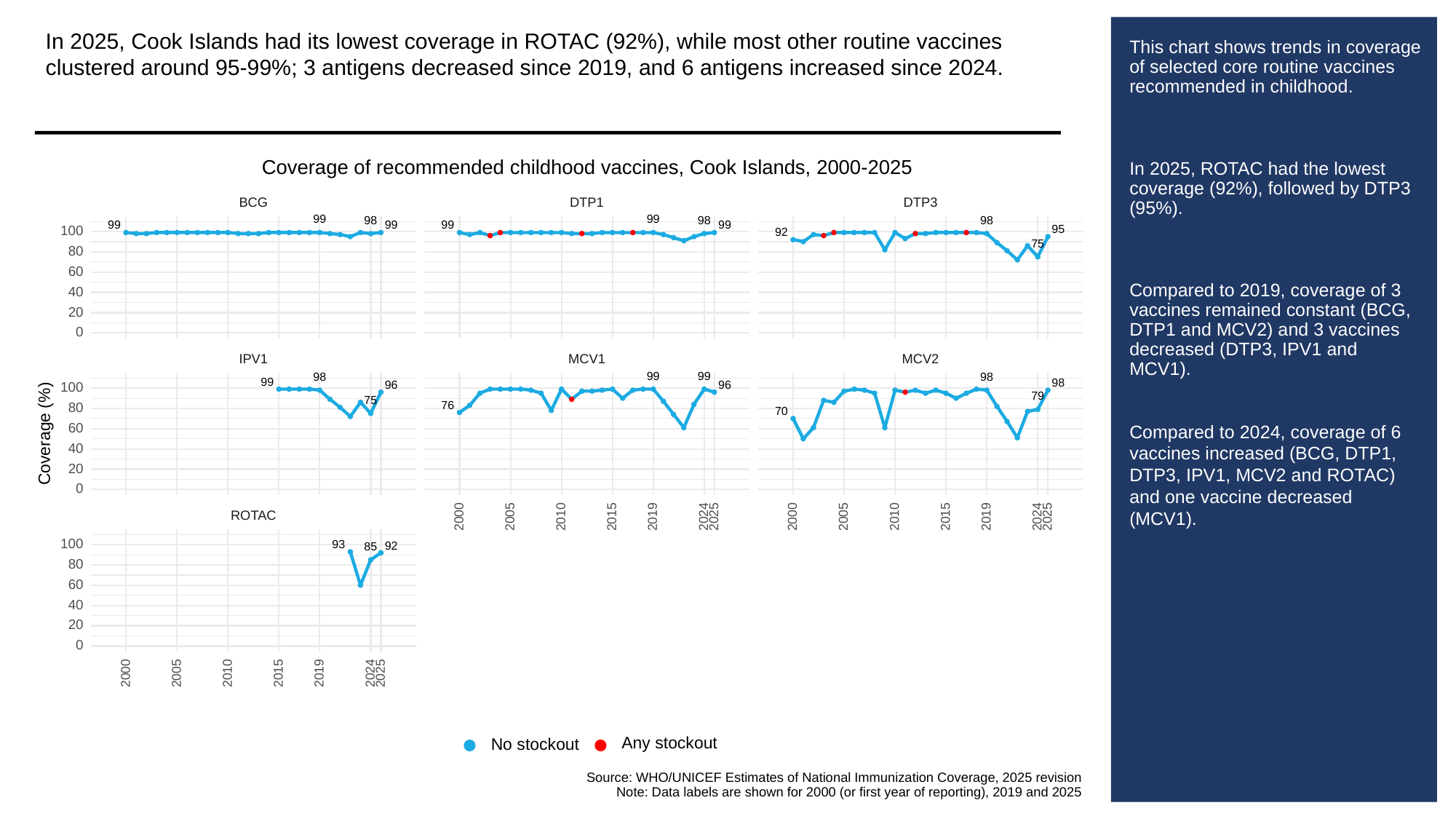

In 2025, Cook Islands had its lowest coverage in ROTAC (92%), while most other routine vaccines clustered around 95-99%; 3 antigens decreased since 2019, and 6 antigens increased since 2024.
# This chart shows trends in coverage of selected core routine vaccines recommended in childhood.

In 2025, ROTAC had the lowest coverage (92%), followed by DTP3 (95%).

Compared to 2019, coverage of 3 vaccines remained constant (BCG, DTP1 and MCV2) and 3 vaccines decreased (DTP3, IPV1 and MCV1).

Compared to 2024, coverage of 6 vaccines increased (BCG, DTP1, DTP3, IPV1, MCV2 and ROTAC) and one vaccine decreased (MCV1).

Coverage of recommended childhood vaccines, Cook Islands, 2000-2025
BCG
DTP3
DTP1
99
99

98
98
98

99
99
99
99
95
100
92

75

80

60

40

20

0

MCV1
MCV2
IPV1
99
99

98
98

99
98
96
96
100

79

75

76

80

70

60

Coverage (%)

40

20

0

ROTAC
2000
2005
2010
2015
2019
2024
2025
2000
2005
2010
2015
2019
2024
2025

100
93
92
85

80

60

40

20

0

2000
2005
2010
2015
2019
2024
2025
Any stockout
No stockout

Source: WHO/UNICEF Estimates of National Immunization Coverage, 2025 revision
Note: Data labels are shown for 2000 (or first year of reporting), 2019 and 2025